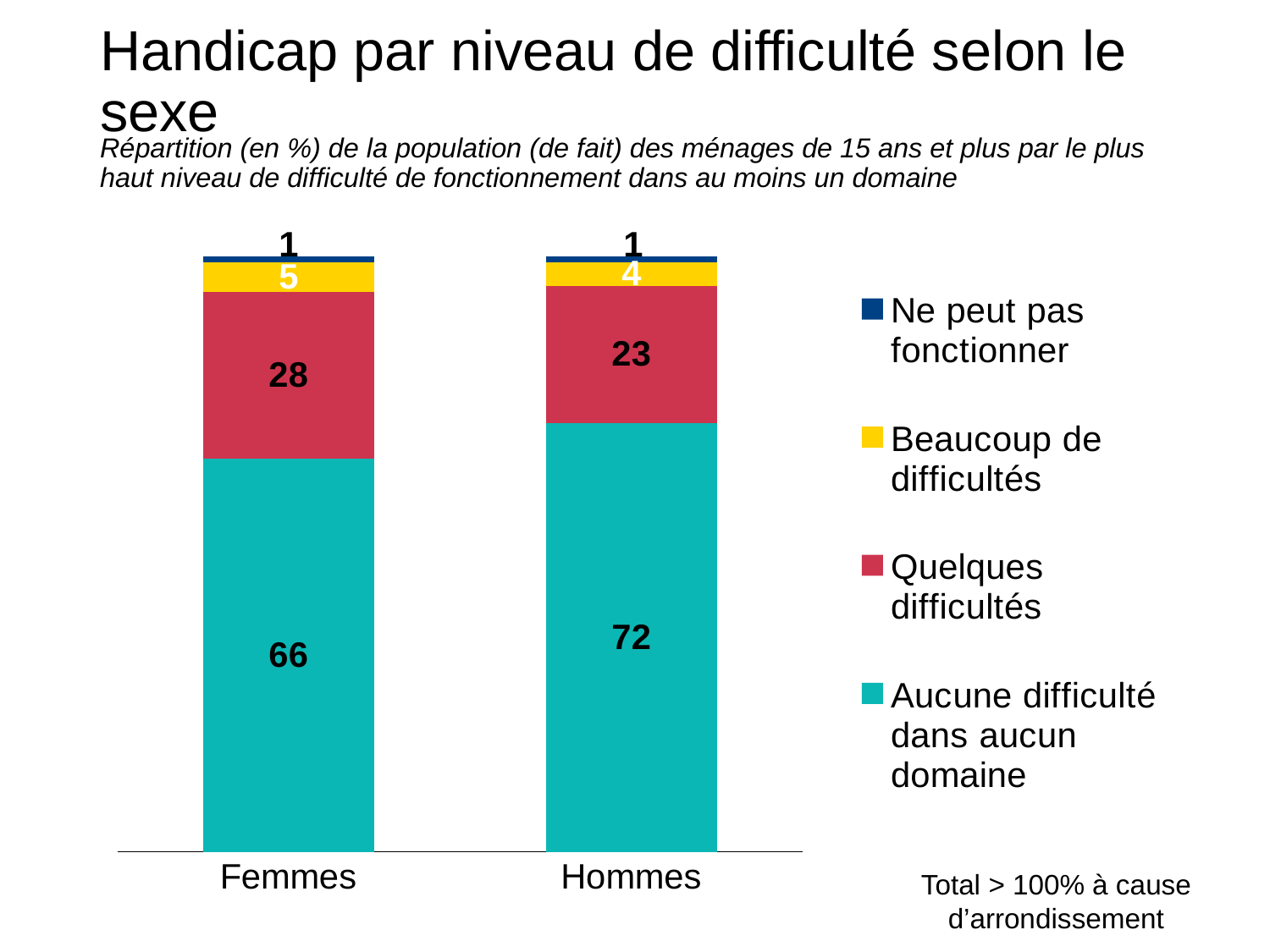

# Handicap par niveau de difficulté selon le sexe
Répartition (en %) de la population (de fait) des ménages de 15 ans et plus par le plus haut niveau de difficulté de fonctionnement dans au moins un domaine

### Chart

| Category | Aucune difficulté dans aucun domaine | Quelques difficultés | Beaucoup de difficultés | Ne peut pas fonctionner |
|---|---|---|---|---|
| Femmes | 66.0 | 28.0 | 5.0 | 1.0 |
| Hommes | 72.0 | 23.0 | 4.0 | 1.0 |
Total > 100% à cause d’arrondissement